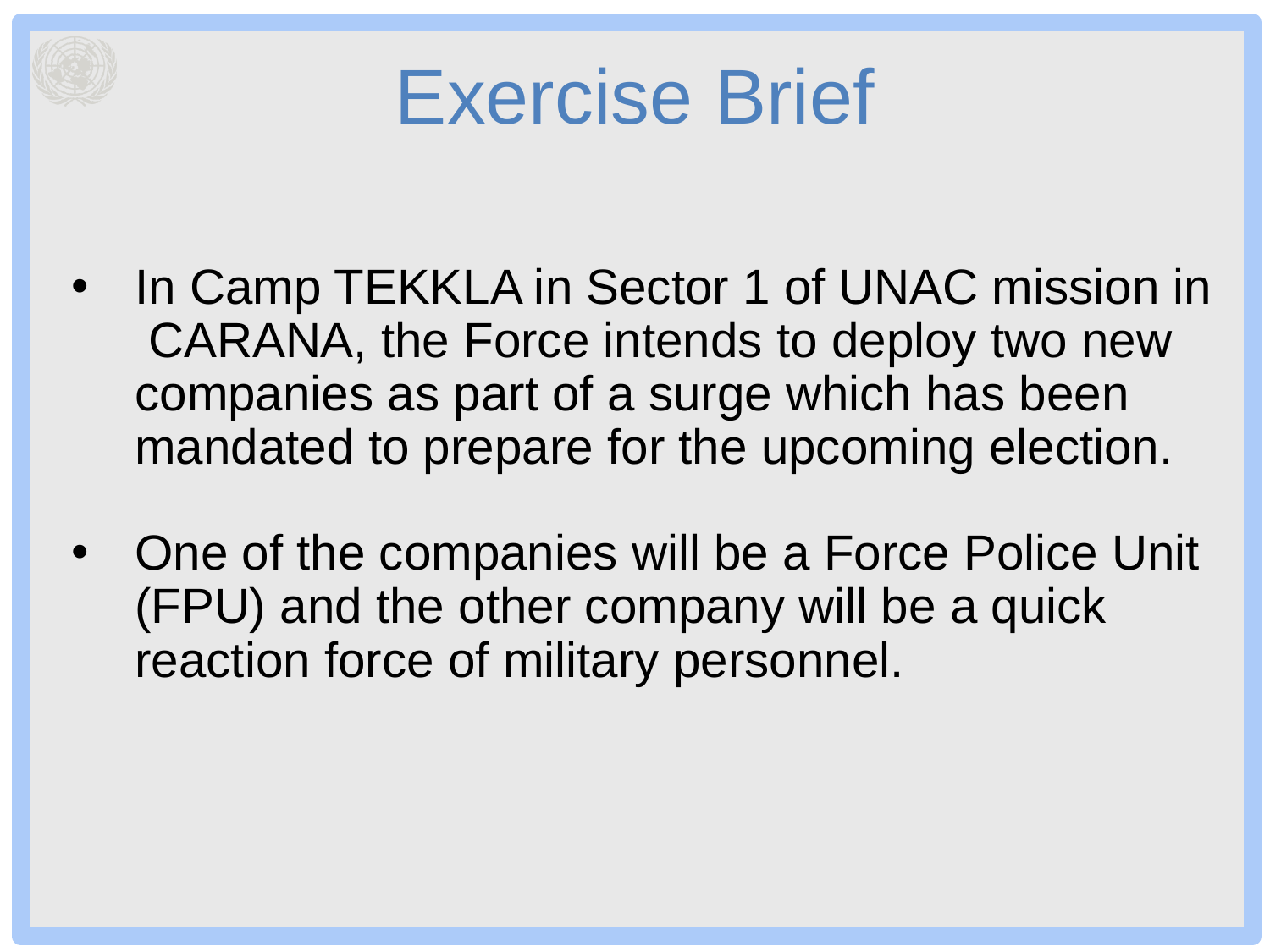

# Exercise Brief
In Camp TEKKLA in Sector 1 of UNAC mission in  CARANA, the Force intends to deploy two new companies as part of a surge which has been mandated to prepare for the upcoming election.

One of the companies will be a Force Police Unit (FPU) and the other company will be a quick reaction force of military personnel.